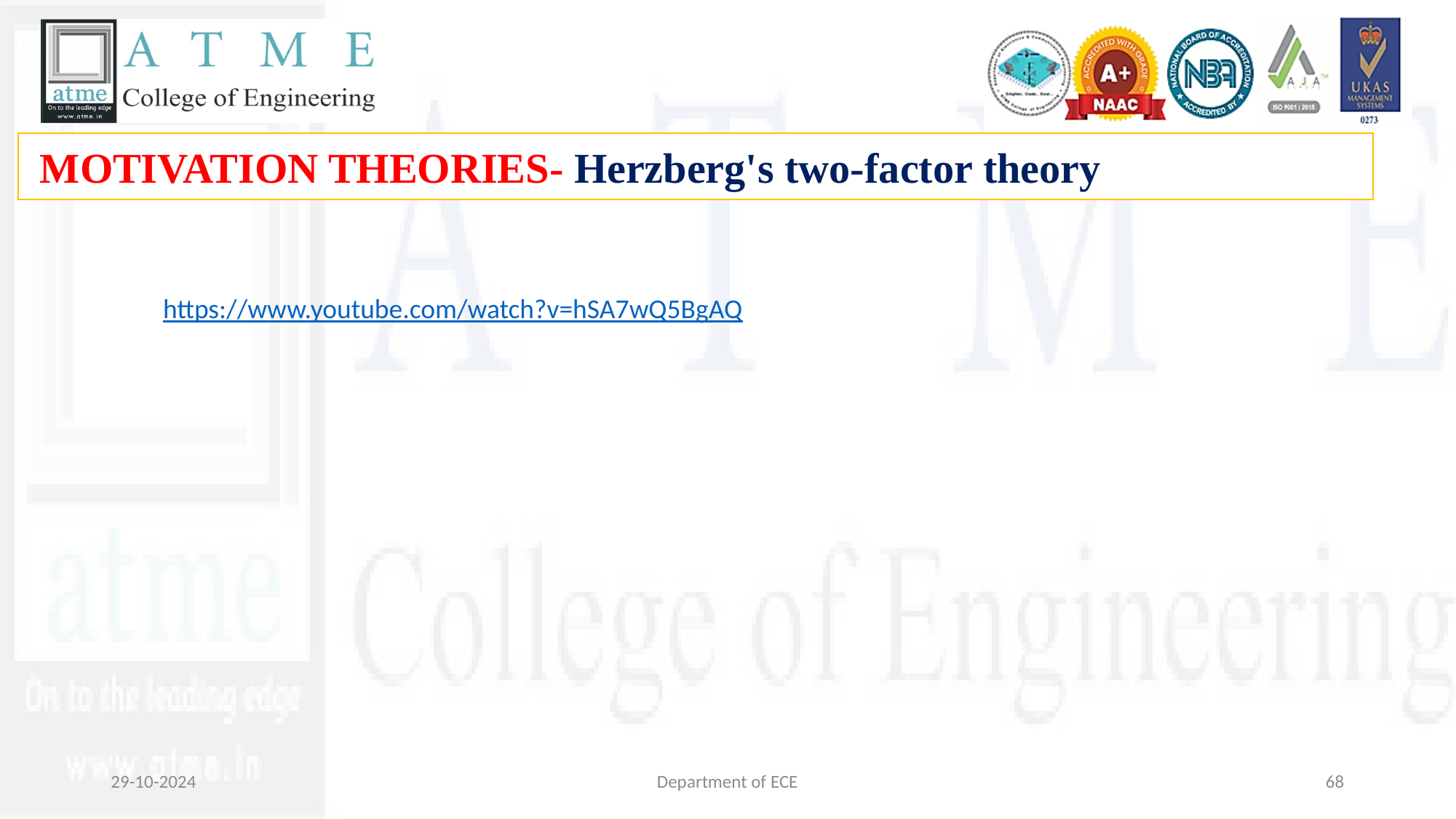

MOTIVATION THEORIES- Herzberg's two-factor theory

https://www.youtube.com/watch?v=hSA7wQ5BgAQ

29-10-2024
Department of ECE
68